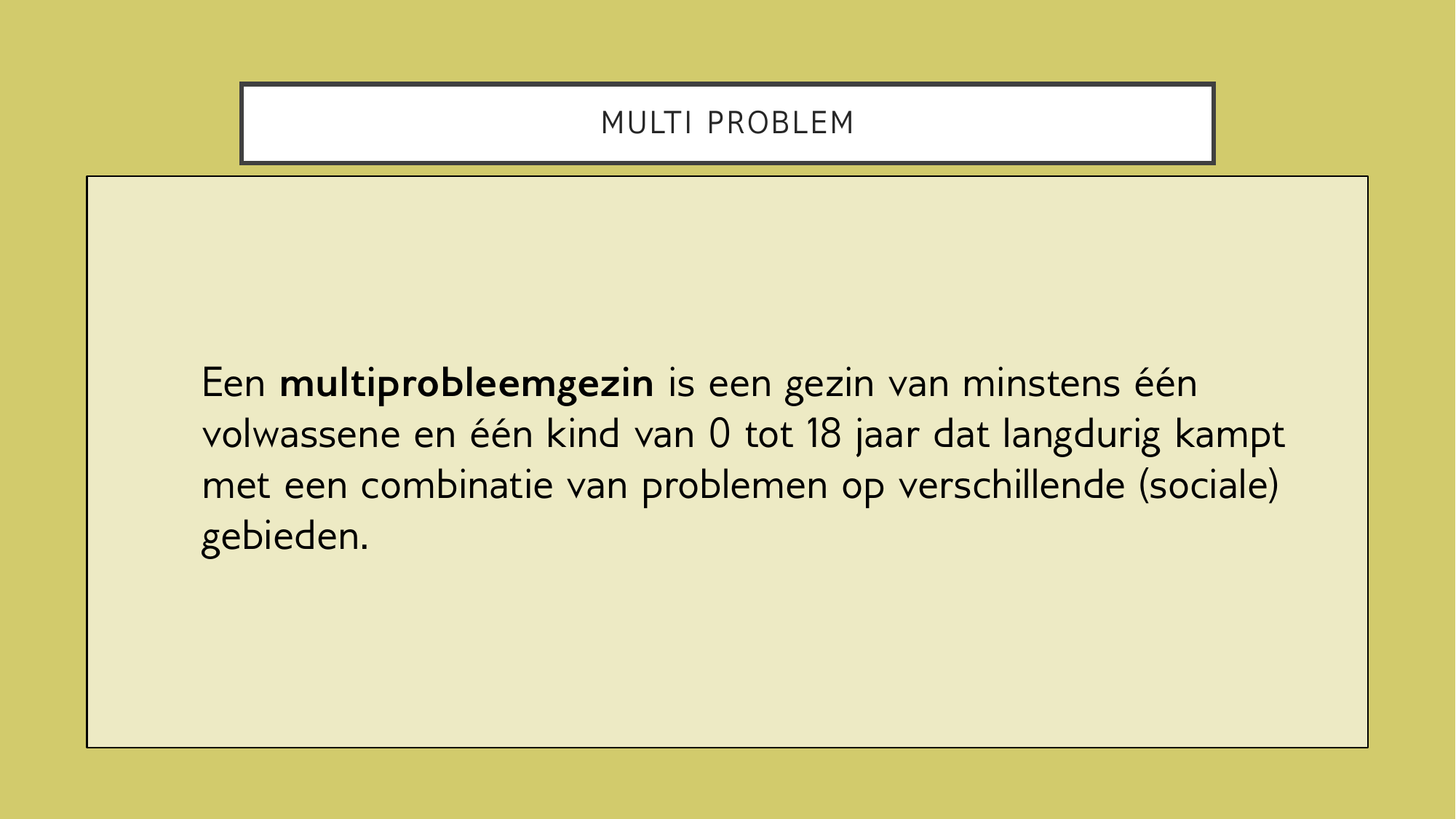

# Multi problem

Een multiprobleemgezin is een gezin van minstens één volwassene en één kind van 0 tot 18 jaar dat langdurig kampt met een combinatie van problemen op verschillende (sociale) gebieden.